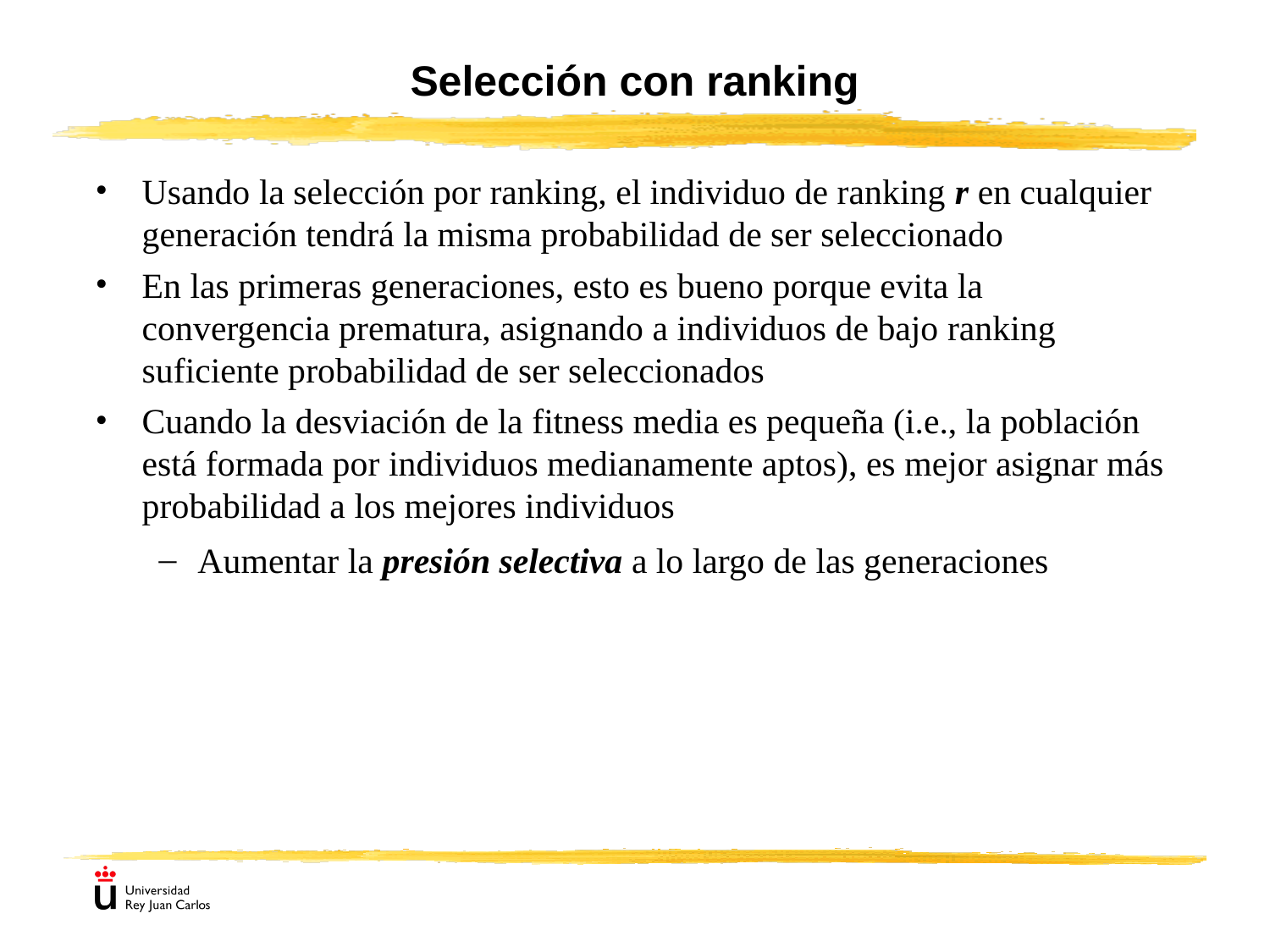

# Selección con ranking
Usando la selección por ranking, el individuo de ranking r en cualquier generación tendrá la misma probabilidad de ser seleccionado
En las primeras generaciones, esto es bueno porque evita la convergencia prematura, asignando a individuos de bajo ranking suficiente probabilidad de ser seleccionados
Cuando la desviación de la fitness media es pequeña (i.e., la población está formada por individuos medianamente aptos), es mejor asignar más probabilidad a los mejores individuos
Aumentar la presión selectiva a lo largo de las generaciones